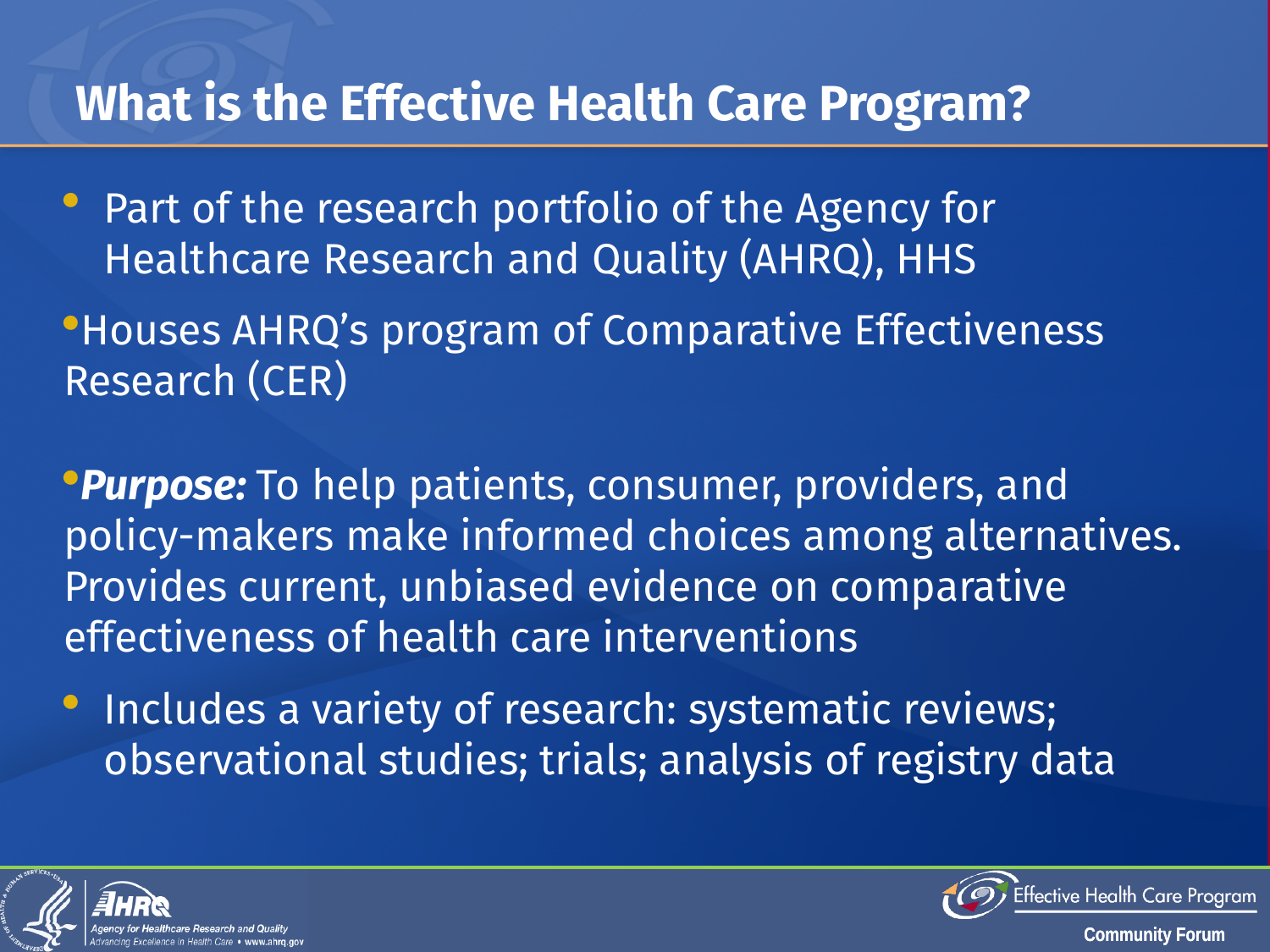

# What is the Effective Health Care Program?
Part of the research portfolio of the Agency for Healthcare Research and Quality (AHRQ), HHS
Houses AHRQ’s program of Comparative Effectiveness Research (CER)
Purpose: To help patients, consumer, providers, and policy-makers make informed choices among alternatives. Provides current, unbiased evidence on comparative effectiveness of health care interventions
Includes a variety of research: systematic reviews; observational studies; trials; analysis of registry data